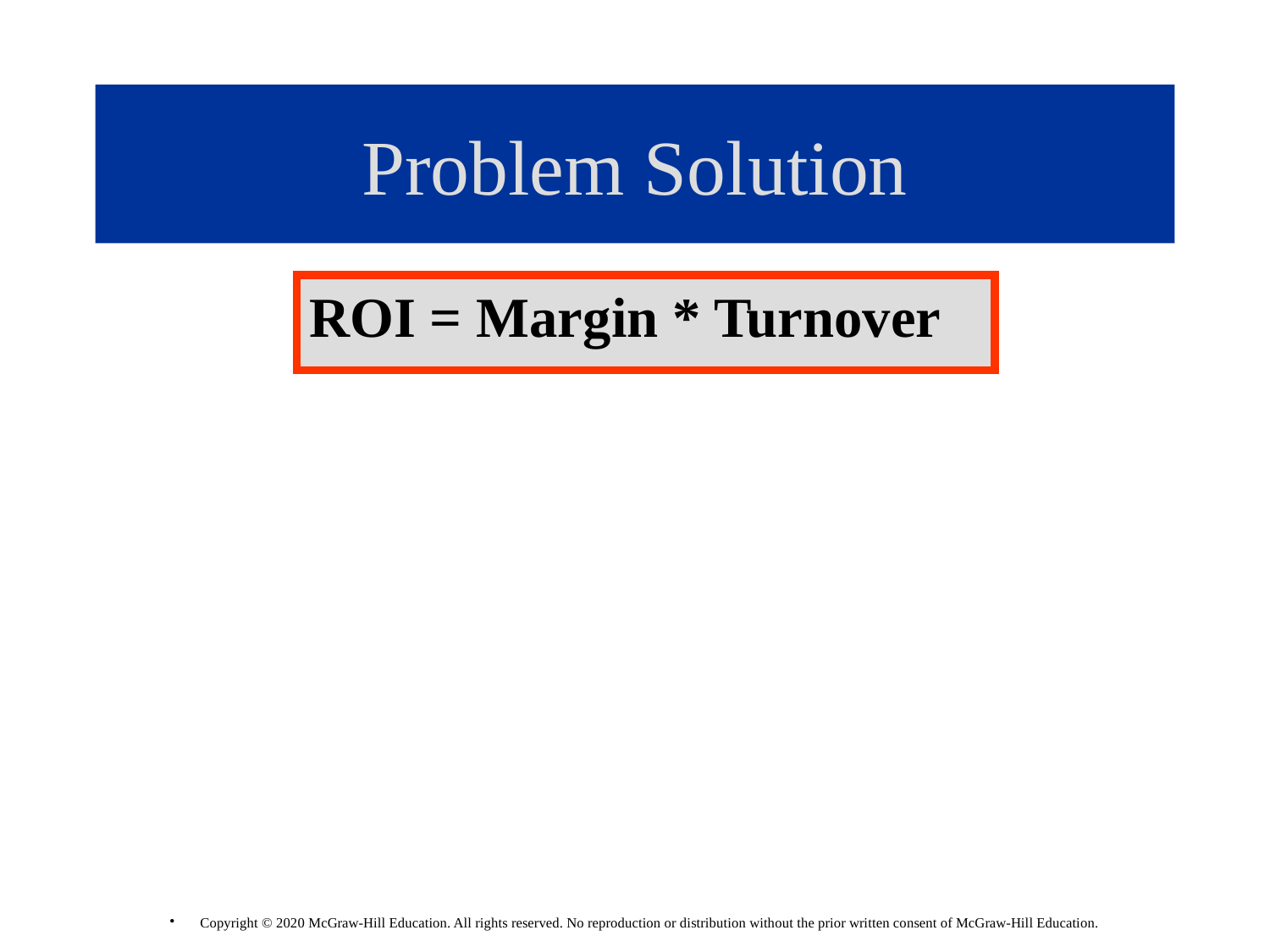

# Problem Solution

ROI = Margin * Turnover